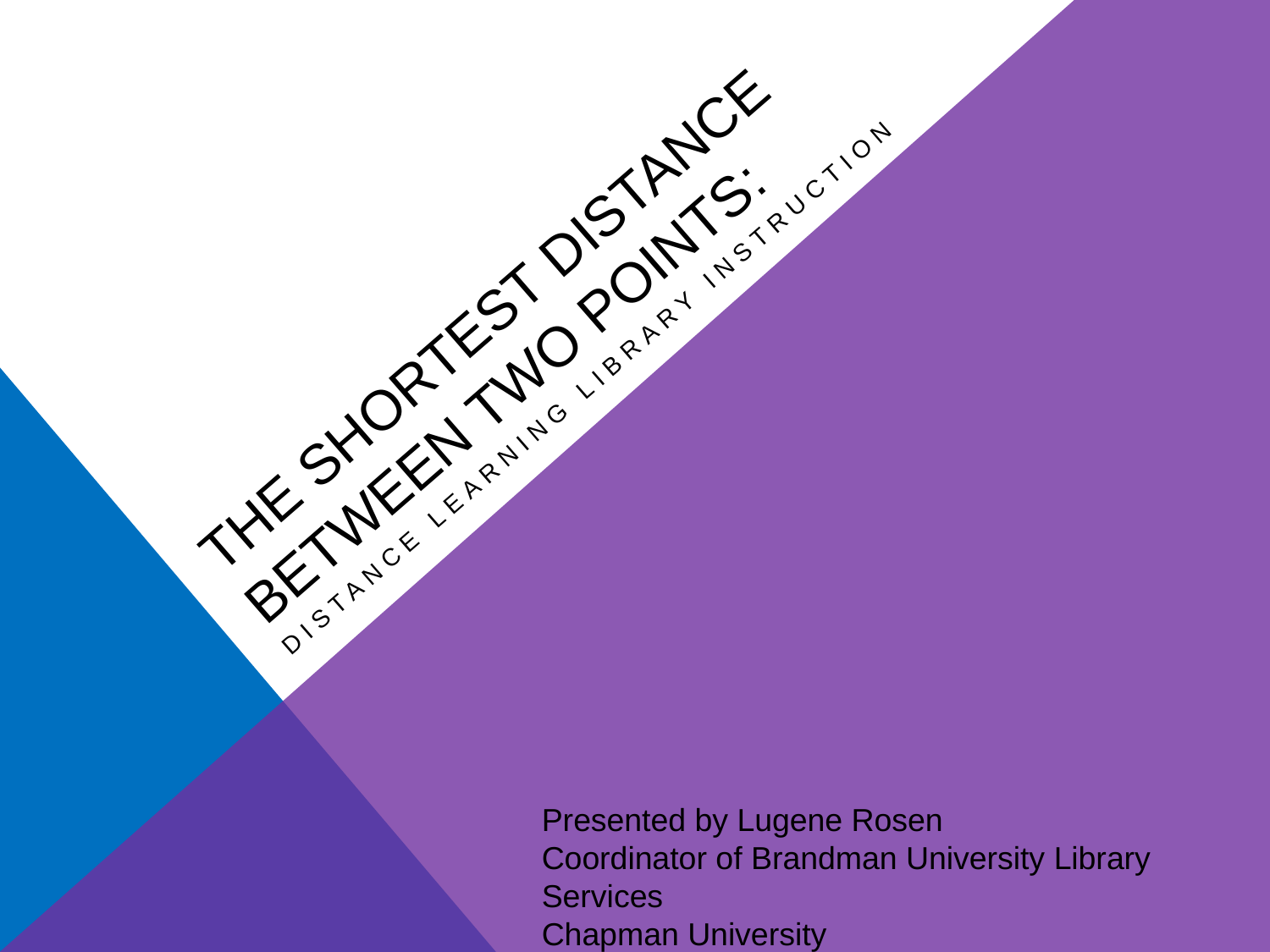

# The Shortest Distance between Two Points:
Distance Learning Library Instruction
Presented by Lugene Rosen
Coordinator of Brandman University Library Services
Chapman University